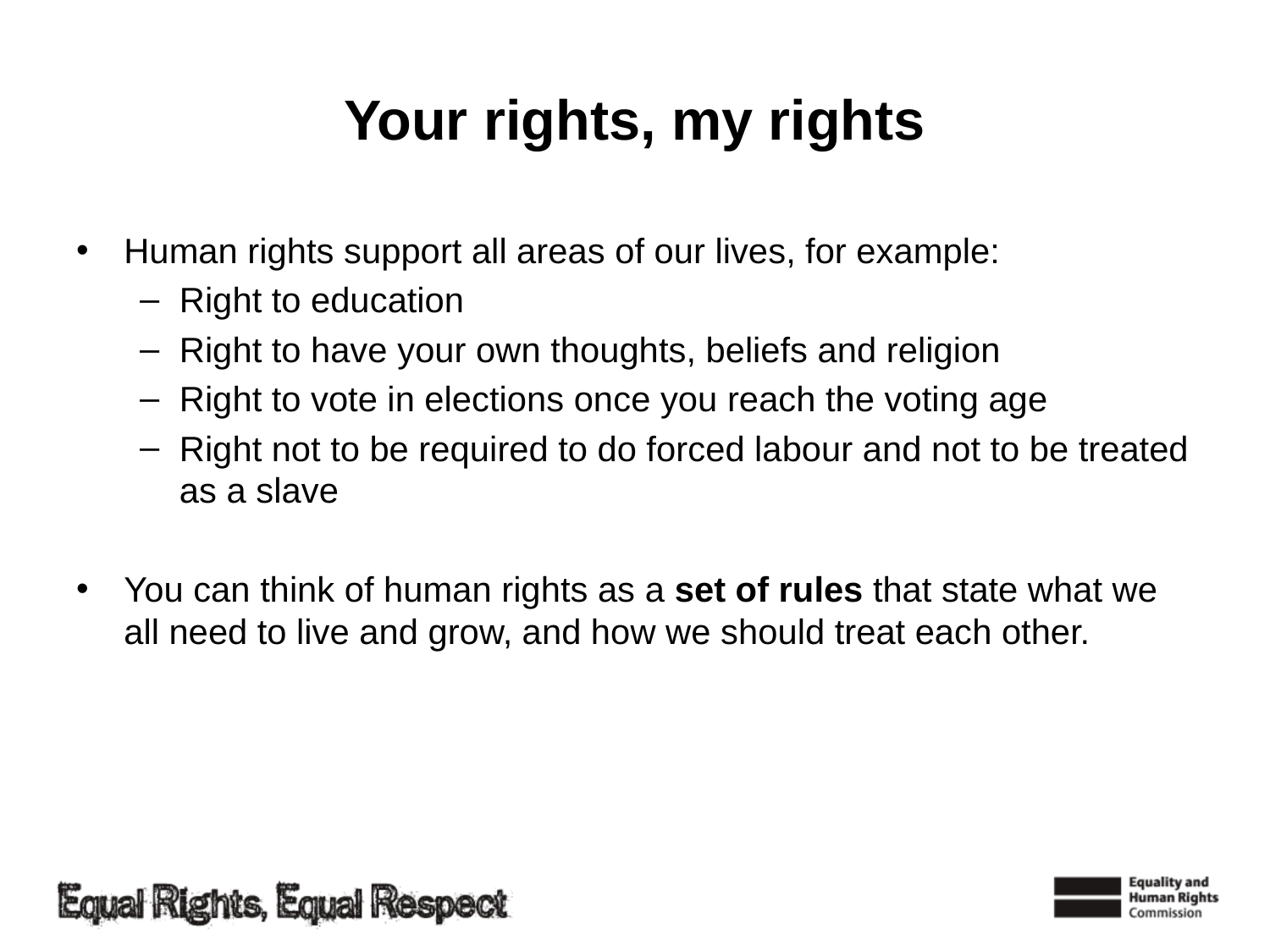

# Your rights, my rights
Human rights support all areas of our lives, for example:
Right to education
Right to have your own thoughts, beliefs and religion
Right to vote in elections once you reach the voting age
Right not to be required to do forced labour and not to be treated as a slave

You can think of human rights as a set of rules that state what we all need to live and grow, and how we should treat each other.